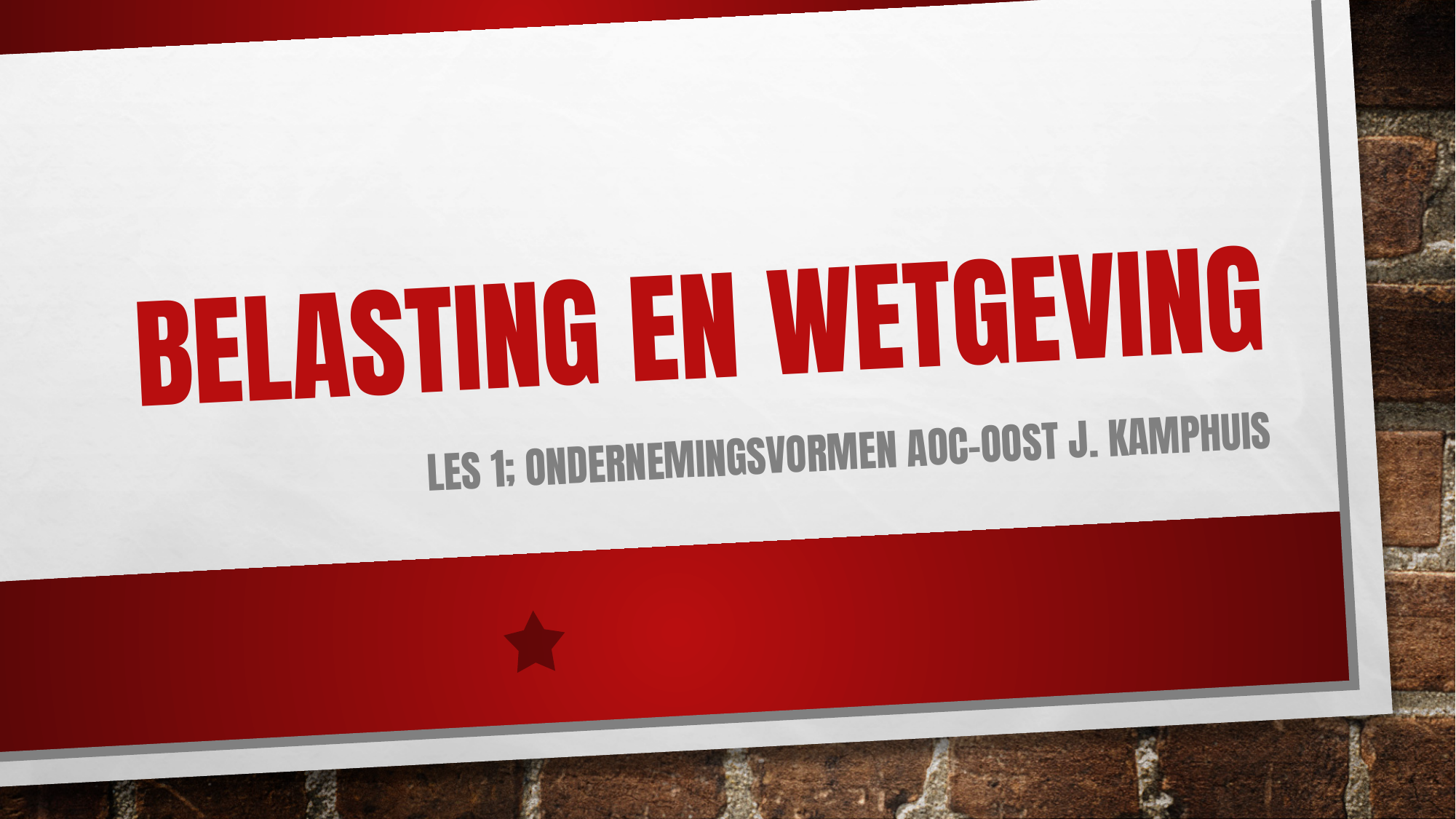

# Belasting en wetgeving
Les 1; ondernemingsvormen AOC-Oost J. Kamphuis